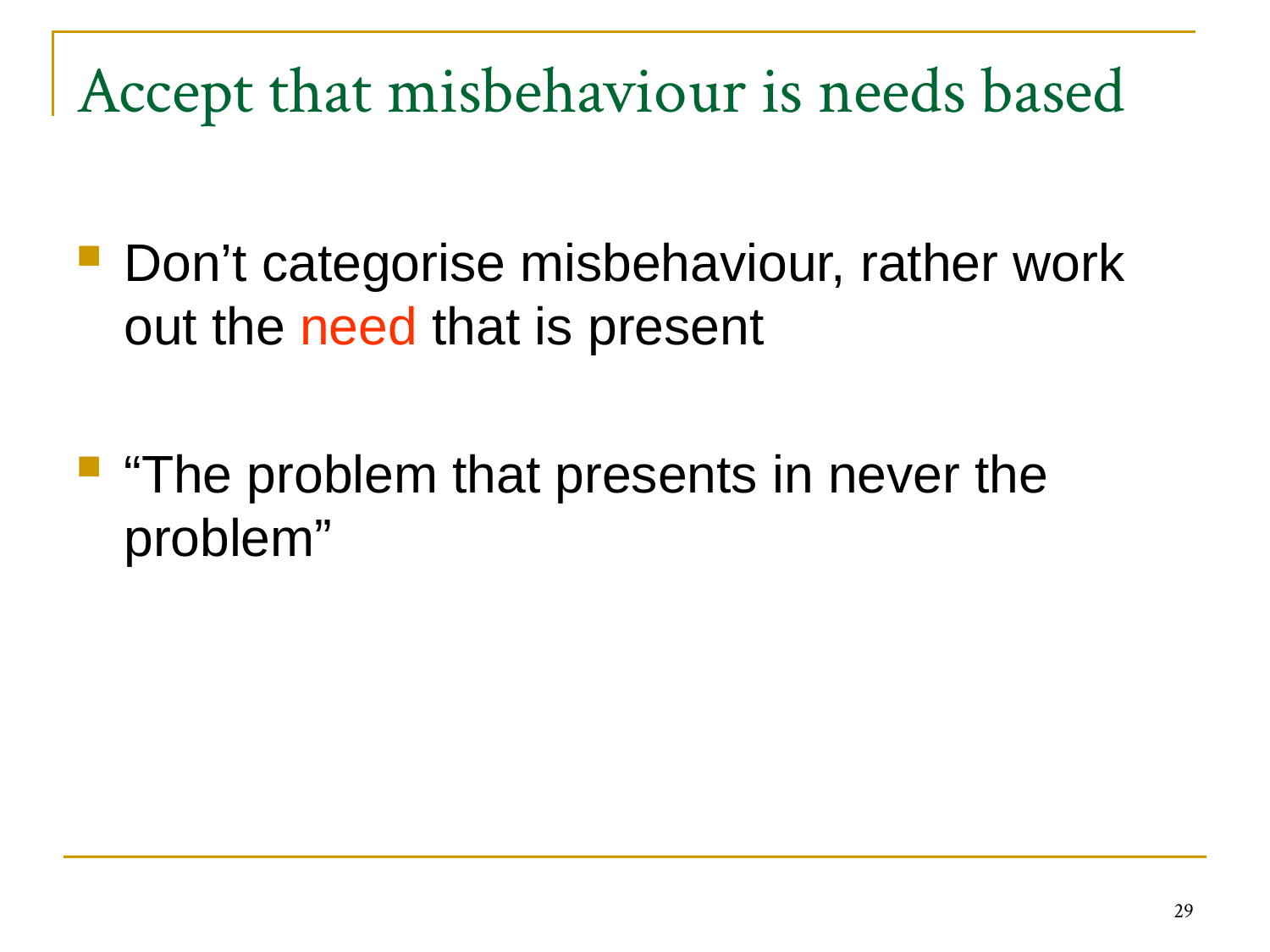

# Accept that misbehaviour is needs based
Don’t categorise misbehaviour, rather work out the need that is present

“The problem that presents in never the problem”
29